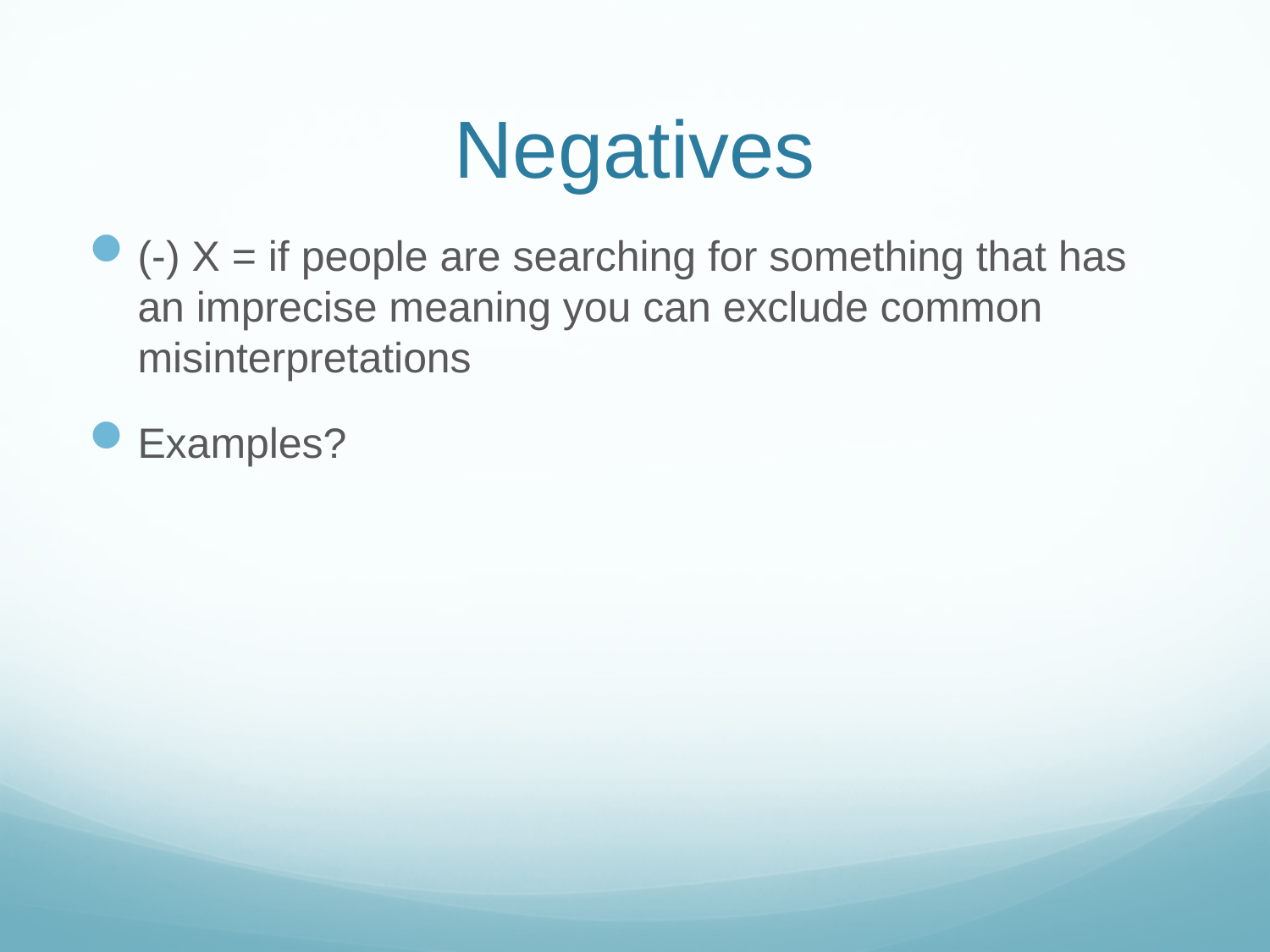

# Negatives
(-) X = if people are searching for something that has an imprecise meaning you can exclude common misinterpretations
Examples?